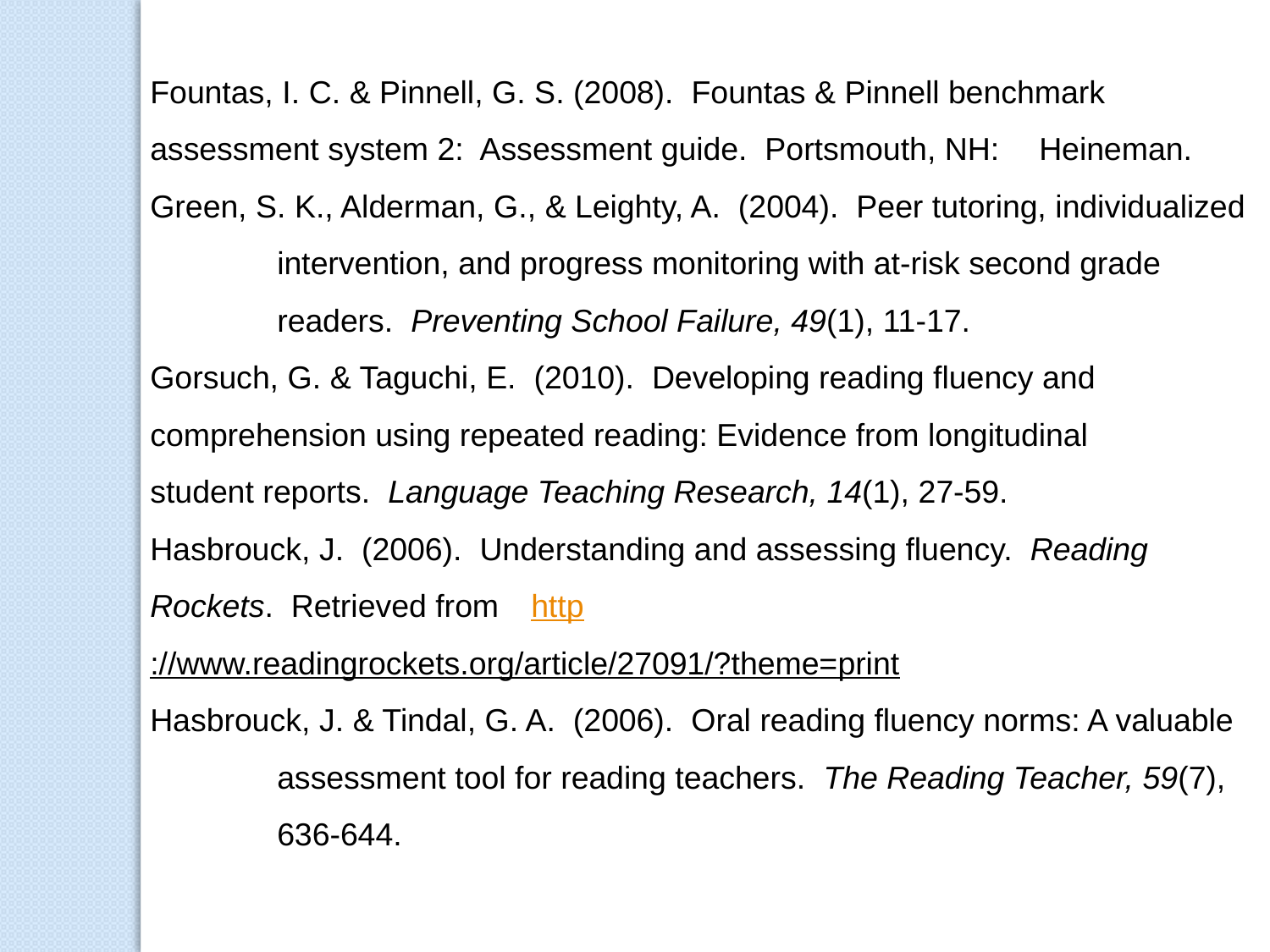

Fountas, I. C. & Pinnell, G. S. (2008).  Fountas & Pinnell benchmark 	assessment system 2:  Assessment guide.  Portsmouth, NH:  	Heineman.
Green, S. K., Alderman, G., & Leighty, A.  (2004).  Peer tutoring, individualized 	intervention, and progress monitoring with at-risk second grade 	readers.  Preventing School Failure, 49(1), 11-17.
Gorsuch, G. & Taguchi, E.  (2010).  Developing reading fluency and 	comprehension using repeated reading: Evidence from longitudinal 	student reports.  Language Teaching Research, 14(1), 27-59.
Hasbrouck, J.  (2006).  Understanding and assessing fluency.  Reading 	Rockets.  Retrieved from 	http://www.readingrockets.org/article/27091/?theme=print
Hasbrouck, J. & Tindal, G. A.  (2006).  Oral reading fluency norms: A valuable 	assessment tool for reading teachers.  The Reading Teacher, 59(7), 	636-644.